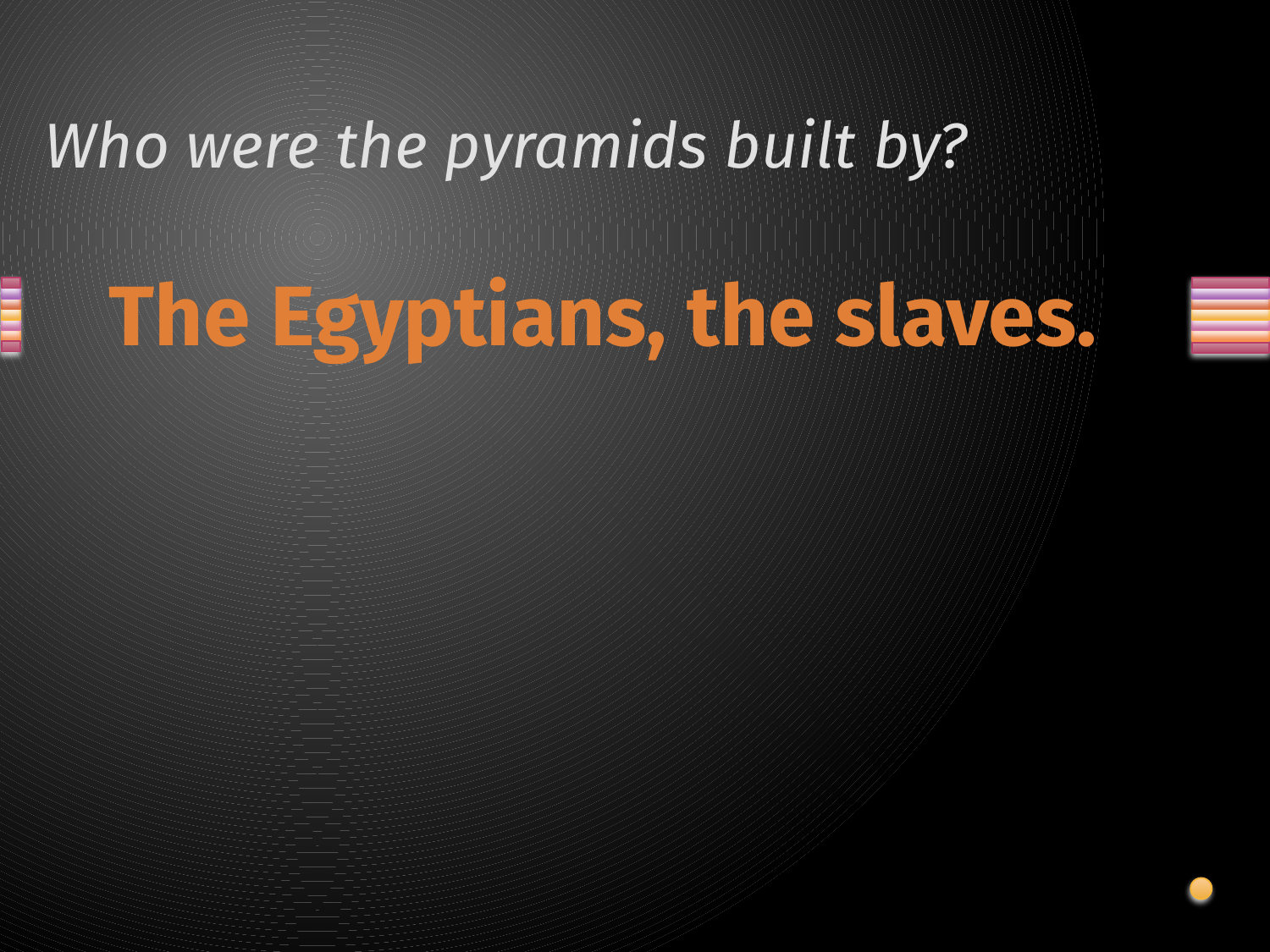

# Who were the pyramids built by?
The Egyptians, the slaves.